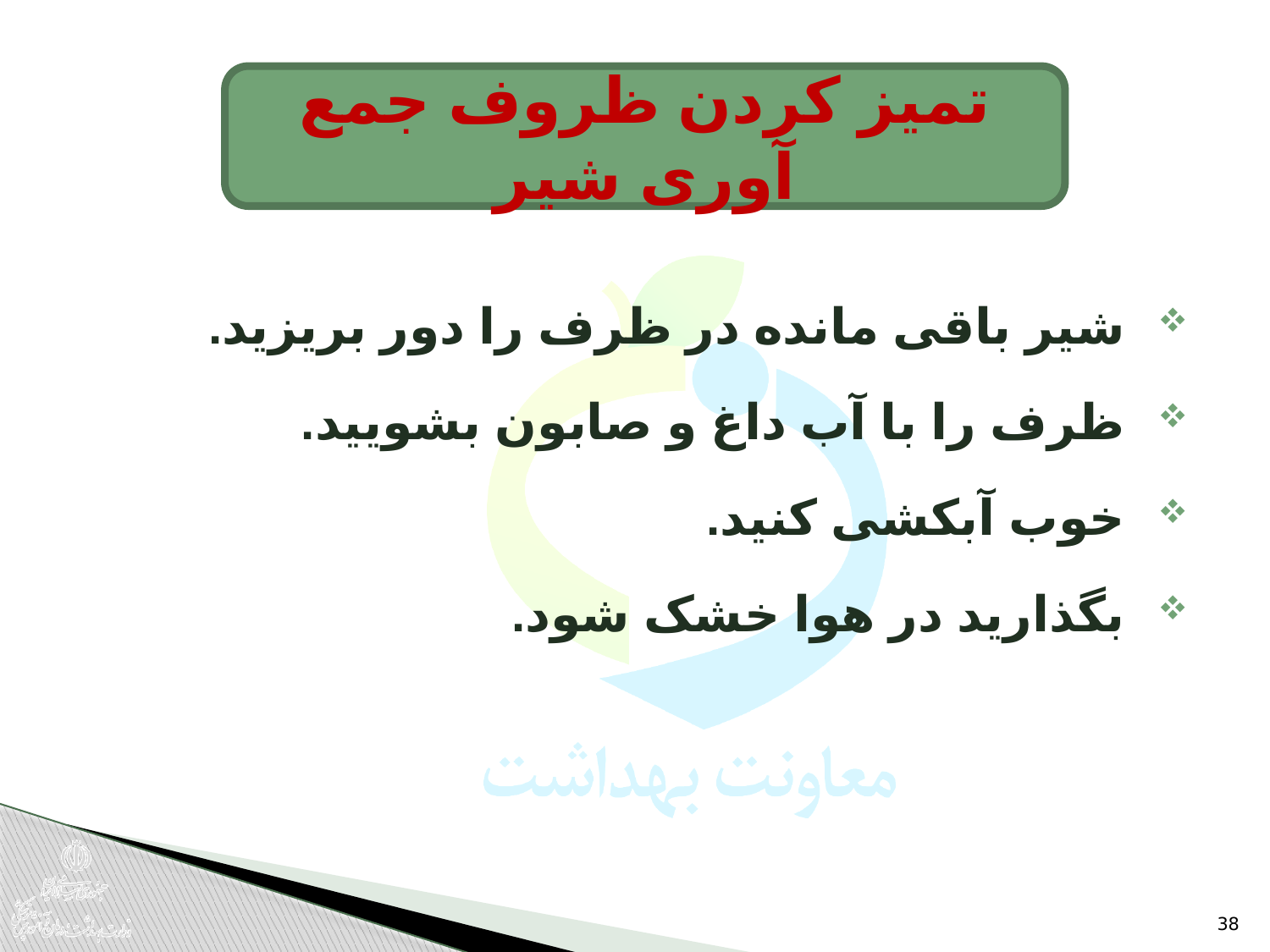

تمیز کردن ظروف جمع آوری شیر

شیر باقی مانده در ظرف را دور بریزید.
ظرف را با آب داغ و صابون بشویید.
خوب آبکشی کنید.
بگذارید در هوا خشک شود.

38